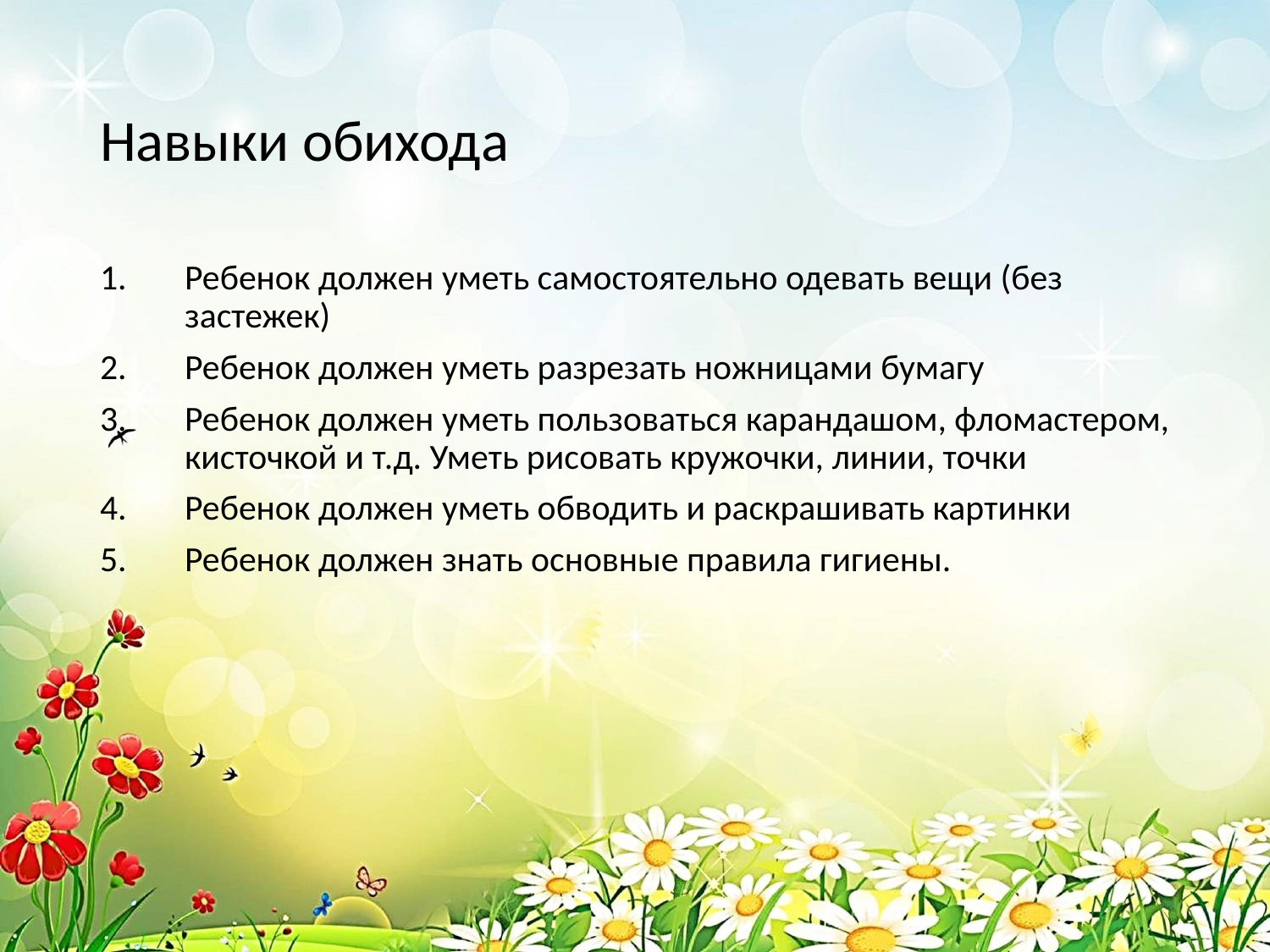

# Навыки обихода
Ребенок должен уметь самостоятельно одевать вещи (без застежек)
Ребенок должен уметь разрезать ножницами бумагу
Ребенок должен уметь пользоваться карандашом, фломастером, кисточкой и т.д. Уметь рисовать кружочки, линии, точки
Ребенок должен уметь обводить и раскрашивать картинки
Ребенок должен знать основные правила гигиены.